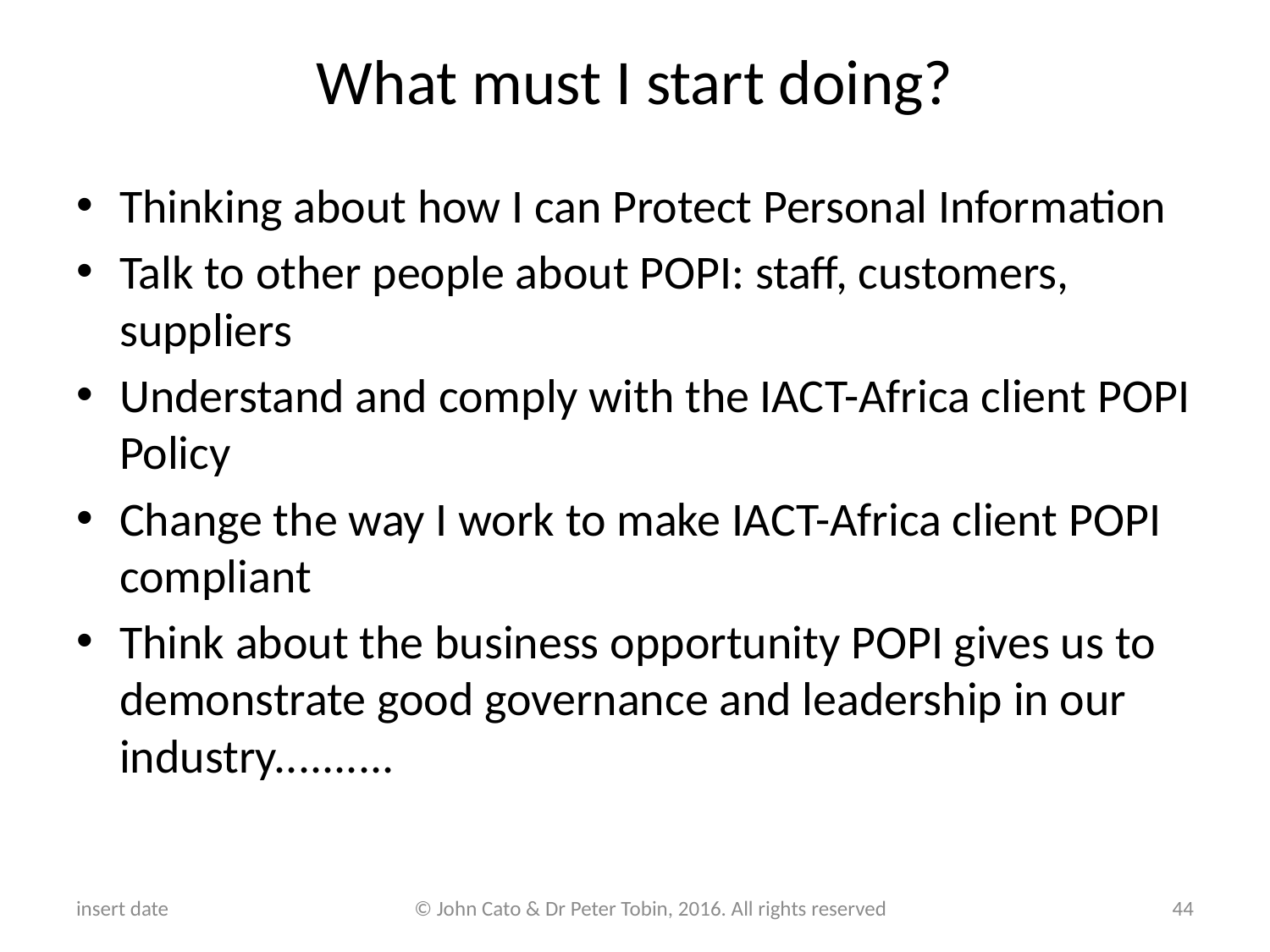

# What must I start doing?
Thinking about how I can Protect Personal Information
Talk to other people about POPI: staff, customers, suppliers
Understand and comply with the IACT-Africa client POPI Policy
Change the way I work to make IACT-Africa client POPI compliant
Think about the business opportunity POPI gives us to demonstrate good governance and leadership in our industry..........
insert date
© John Cato & Dr Peter Tobin, 2016. All rights reserved
44